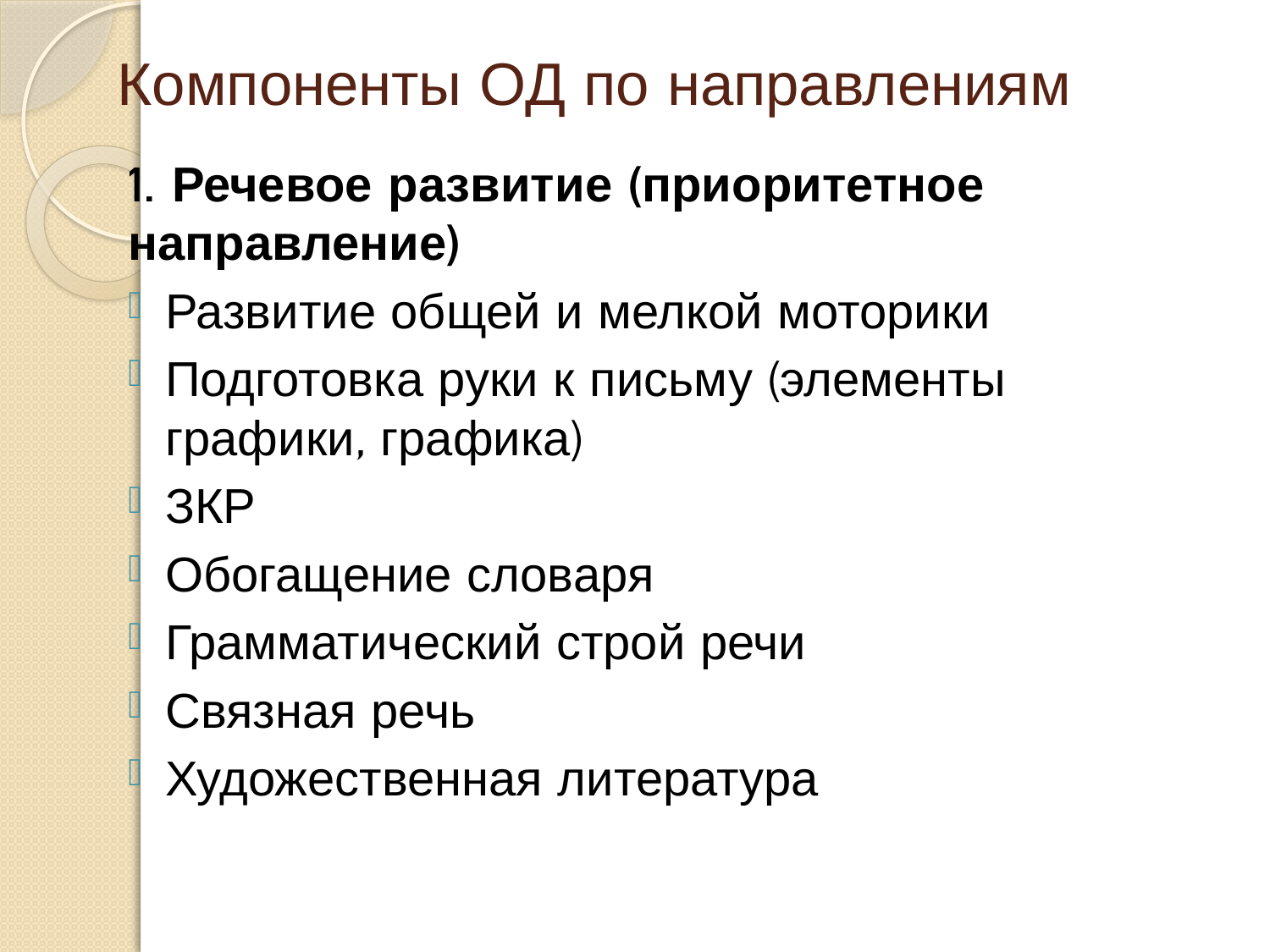

# Компоненты ОД по направлениям
1. Речевое развитие (приоритетное направление)
Развитие общей и мелкой моторики
Подготовка руки к письму (элементы графики, графика)
ЗКР
Обогащение словаря
Грамматический строй речи
Связная речь
Художественная литература